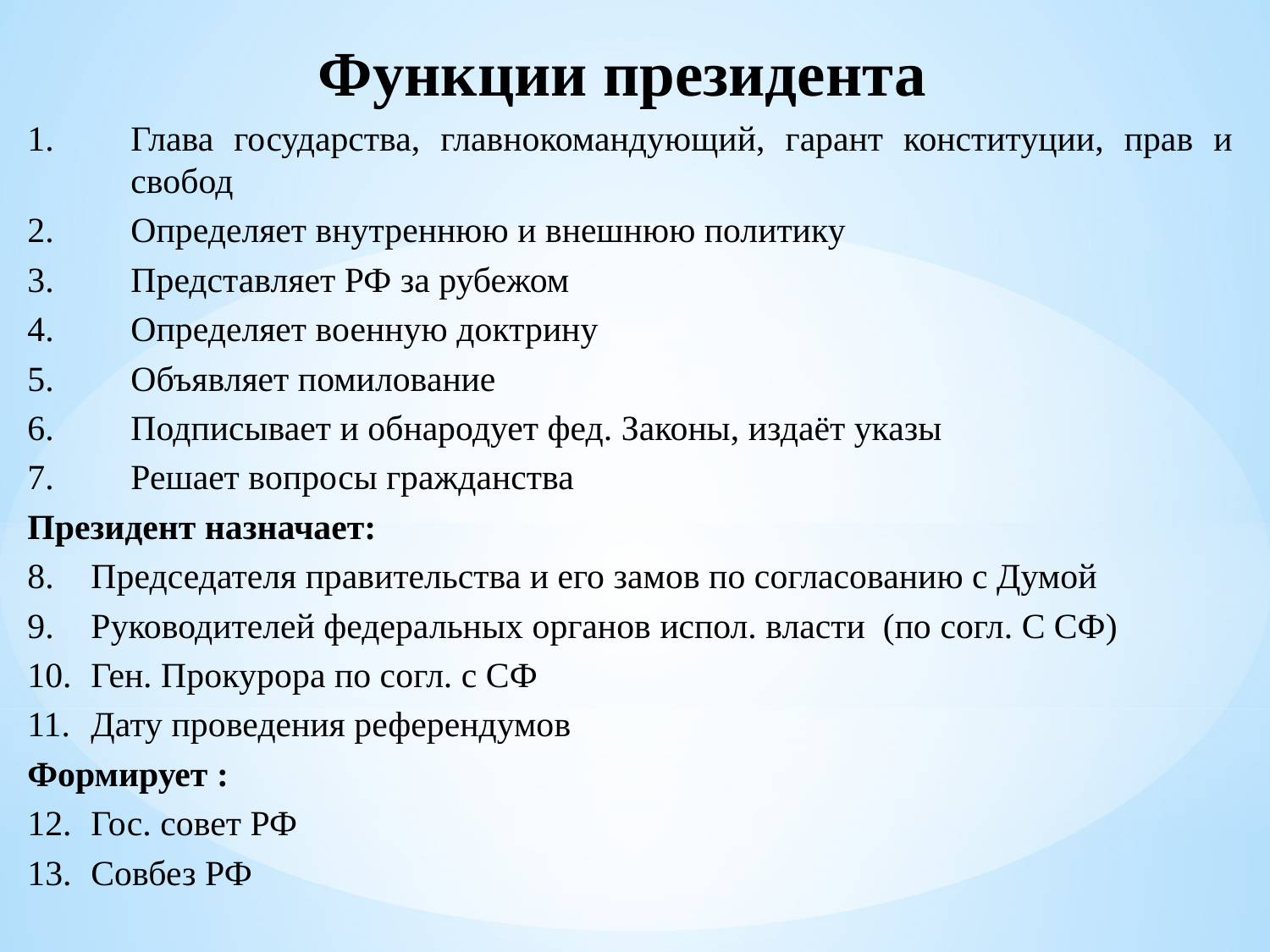

Функции президента
Глава государства, главнокомандующий, гарант конституции, прав и свобод
Определяет внутреннюю и внешнюю политику
Представляет РФ за рубежом
Определяет военную доктрину
Объявляет помилование
Подписывает и обнародует фед. Законы, издаёт указы
Решает вопросы гражданства
Президент назначает:
Председателя правительства и его замов по согласованию с Думой
Руководителей федеральных органов испол. власти  (по согл. С СФ)
Ген. Прокурора по согл. с СФ
Дату проведения референдумов
Формирует :
Гос. совет РФ
Совбез РФ